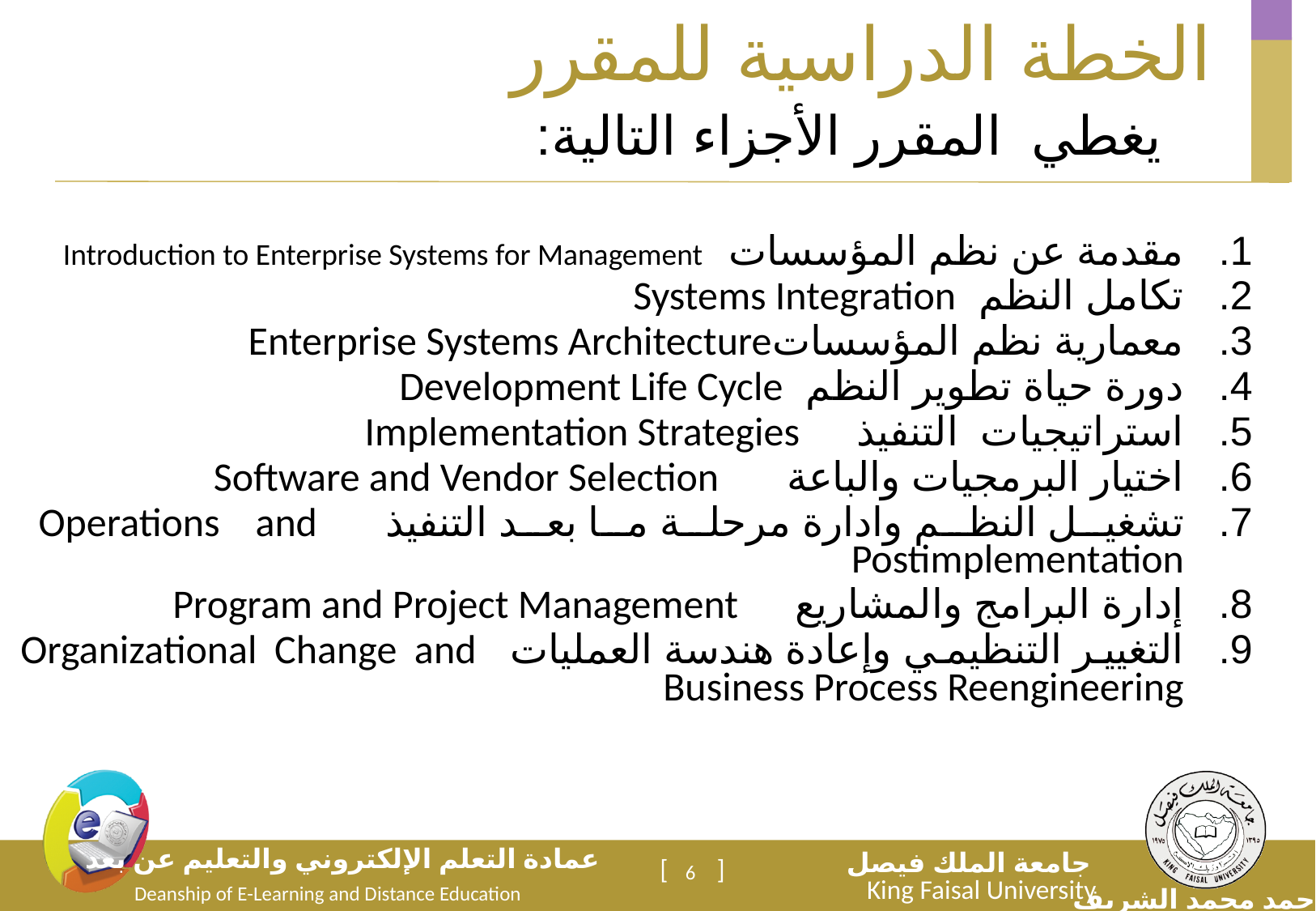

6
# الخطة الدراسية للمقرر
      يغطي  المقرر الأجزاء التالية:

مقدمة عن نظم المؤسسات   Introduction to Enterprise Systems for Management
تكامل النظم  Systems Integration
معمارية نظم المؤسساتEnterprise Systems Architecture
دورة حياة تطوير النظم  Development Life Cycle
استراتيجيات  التنفيذ     Implementation Strategies
اختيار البرمجيات والباعة      Software and Vendor Selection
تشغيل النظم وادارة مرحلة ما بعد التنفيذ      Operations and Postimplementation
إدارة البرامج والمشاريع     Program and Project Management
التغيير التنظيمي وإعادة هندسة العمليات   Organizational Change and Business Process Reengineering